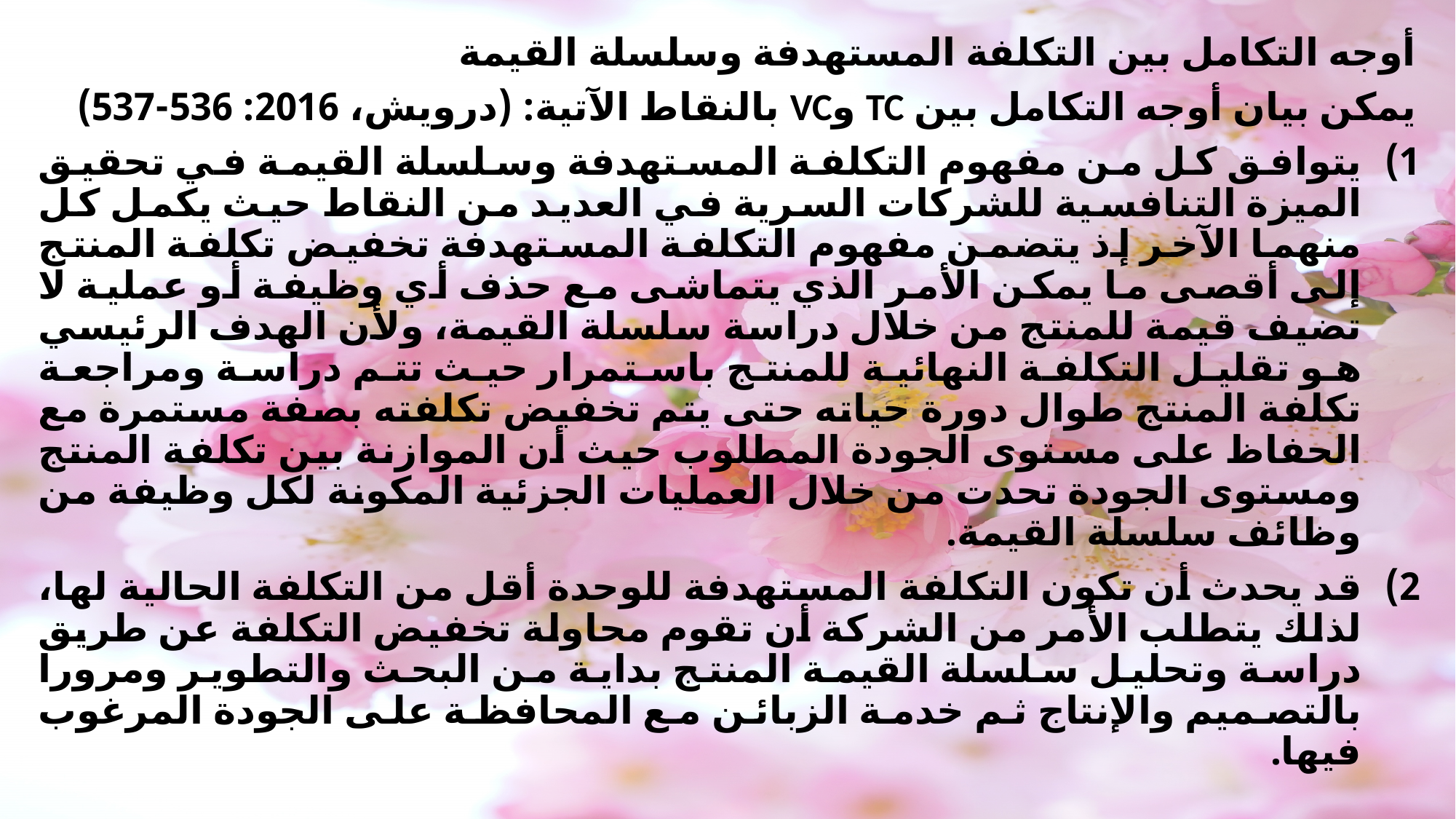

أوجه التكامل بين التكلفة المستهدفة وسلسلة القيمة
يمكن بيان أوجه التكامل بين TC وVC بالنقاط الآتية: (درويش، 2016: 536-537)
يتوافق كل من مفهوم التكلفة المستهدفة وسلسلة القيمة في تحقيق الميزة التنافسية للشركات السرية في العديد من النقاط حيث يكمل كل منهما الآخر إذ يتضمن مفهوم التكلفة المستهدفة تخفيض تكلفة المنتج إلى أقصى ما يمكن الأمر الذي يتماشى مع حذف أي وظيفة أو عملية لا تضيف قيمة للمنتج من خلال دراسة سلسلة القيمة، ولأن الهدف الرئيسي هو تقليل التكلفة النهائية للمنتج باستمرار حيث تتم دراسة ومراجعة تكلفة المنتج طوال دورة حياته حتى يتم تخفيض تكلفته بصفة مستمرة مع الحفاظ على مستوى الجودة المطلوب حيث أن الموازنة بين تكلفة المنتج ومستوى الجودة تحدت من خلال العمليات الجزئية المكونة لكل وظيفة من وظائف سلسلة القيمة.
قد يحدث أن تكون التكلفة المستهدفة للوحدة أقل من التكلفة الحالية لها، لذلك يتطلب الأمر من الشركة أن تقوم محاولة تخفيض التكلفة عن طريق دراسة وتحليل سلسلة القيمة المنتج بداية من البحث والتطوير ومرورا بالتصميم والإنتاج ثم خدمة الزبائن مع المحافظة على الجودة المرغوب فيها.